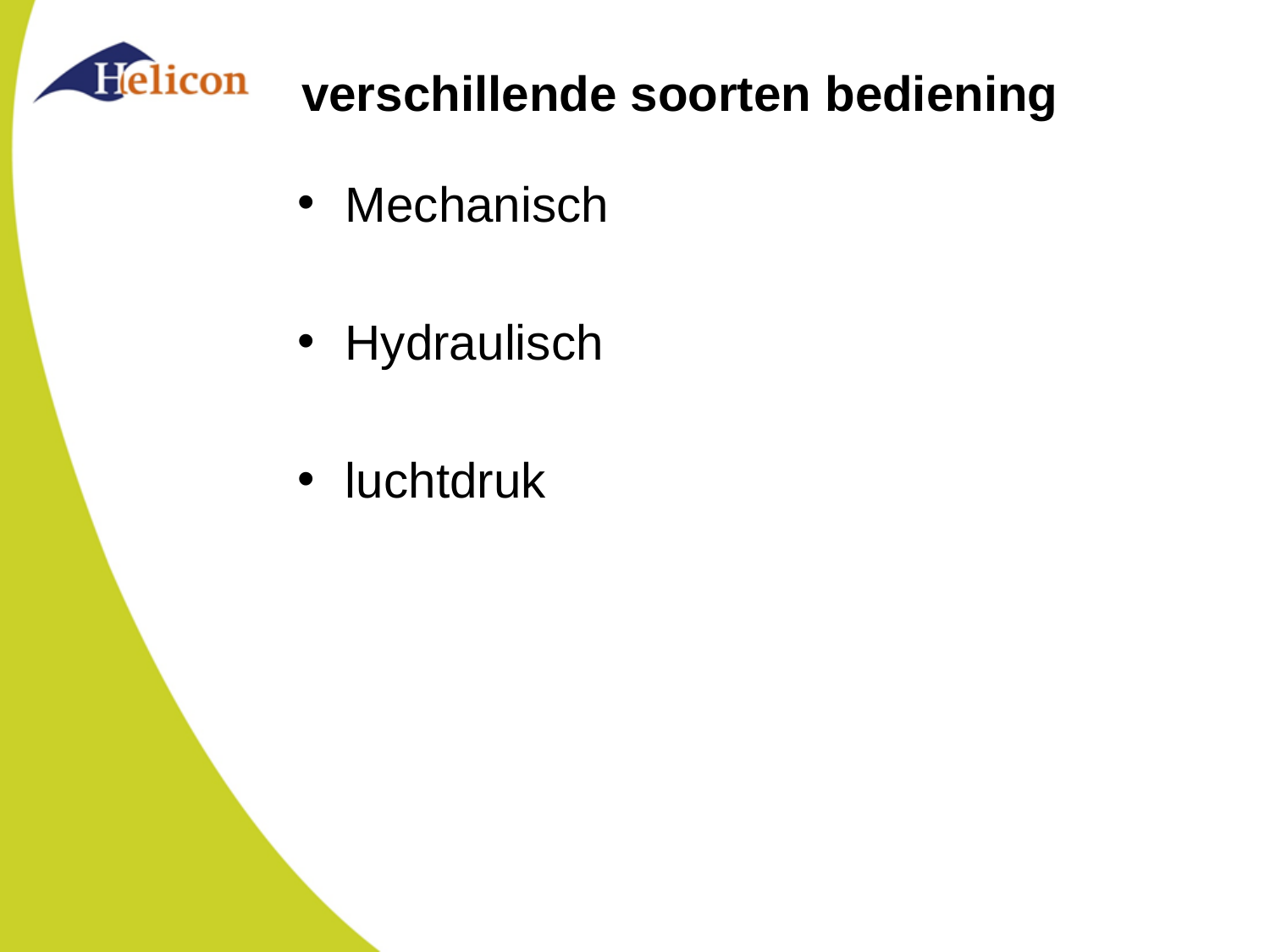

# verschillende soorten bediening
Mechanisch

Hydraulisch

luchtdruk